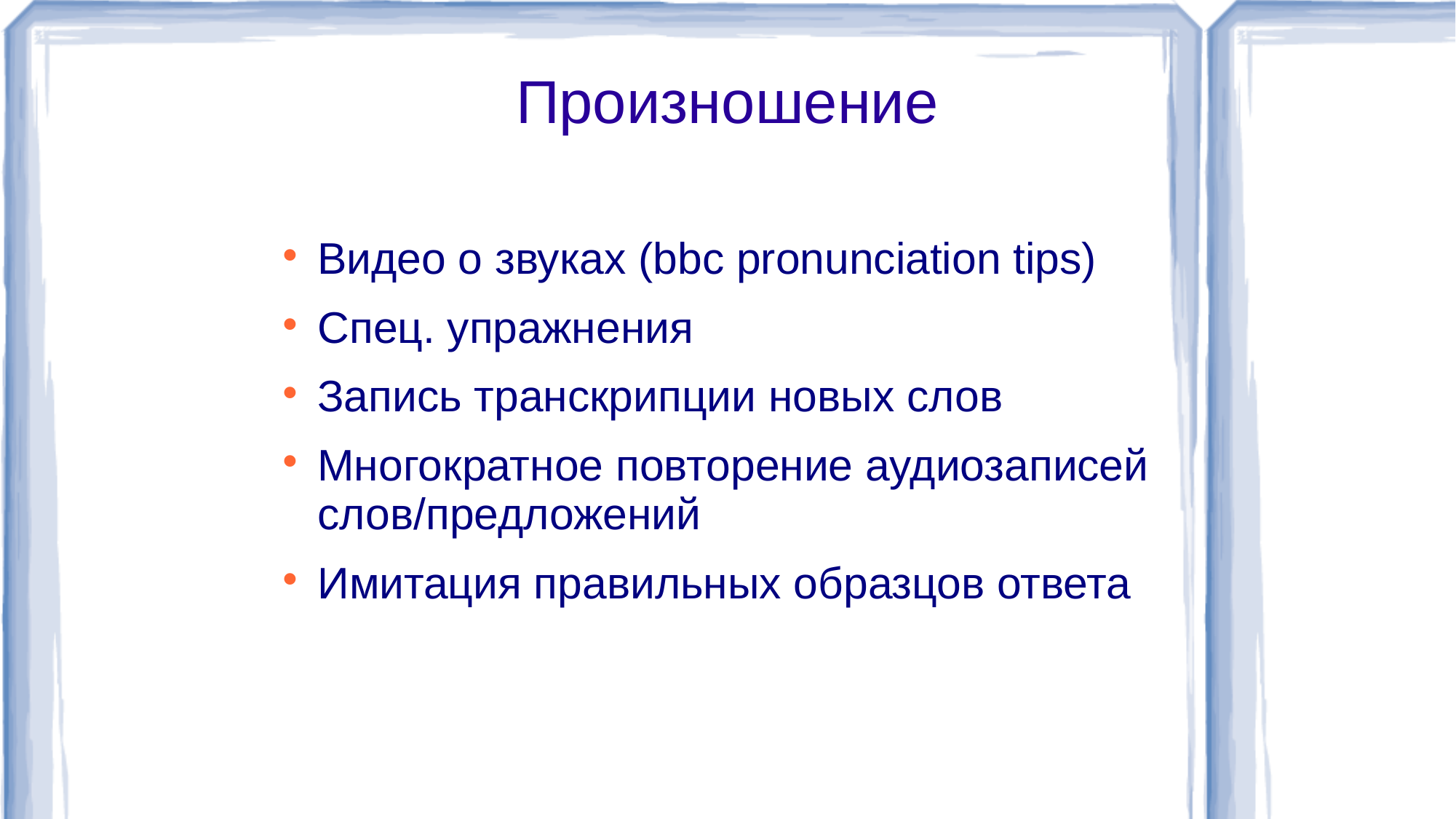

# Произношение
Видео о звуках (bbc pronunciation tips)
Спец. упражнения
Запись транскрипции новых слов
Многократное повторение аудиозаписей слов/предложений
Имитация правильных образцов ответа